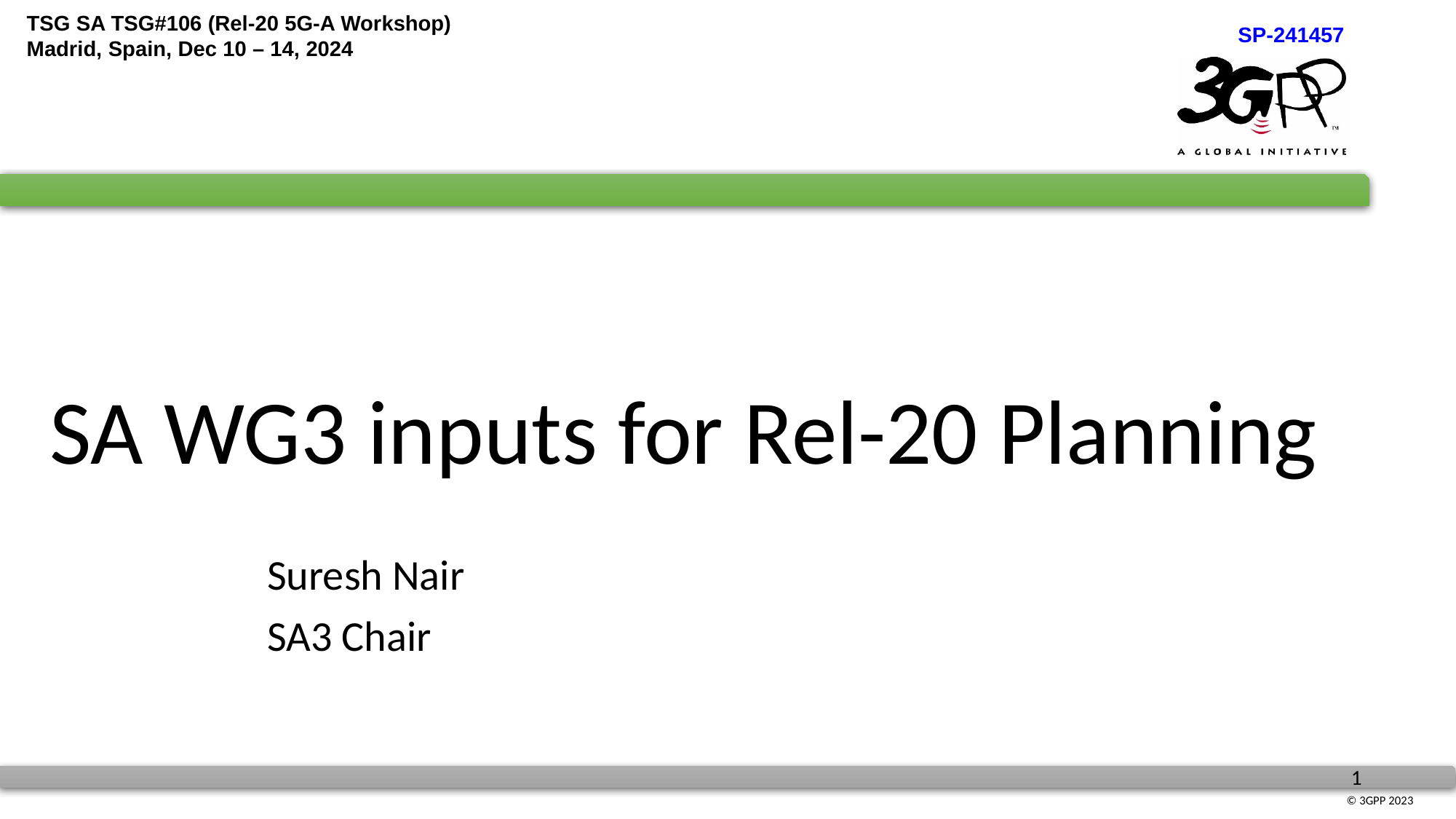

# SA WG3 inputs for Rel-20 Planning
Suresh Nair
SA3 Chair